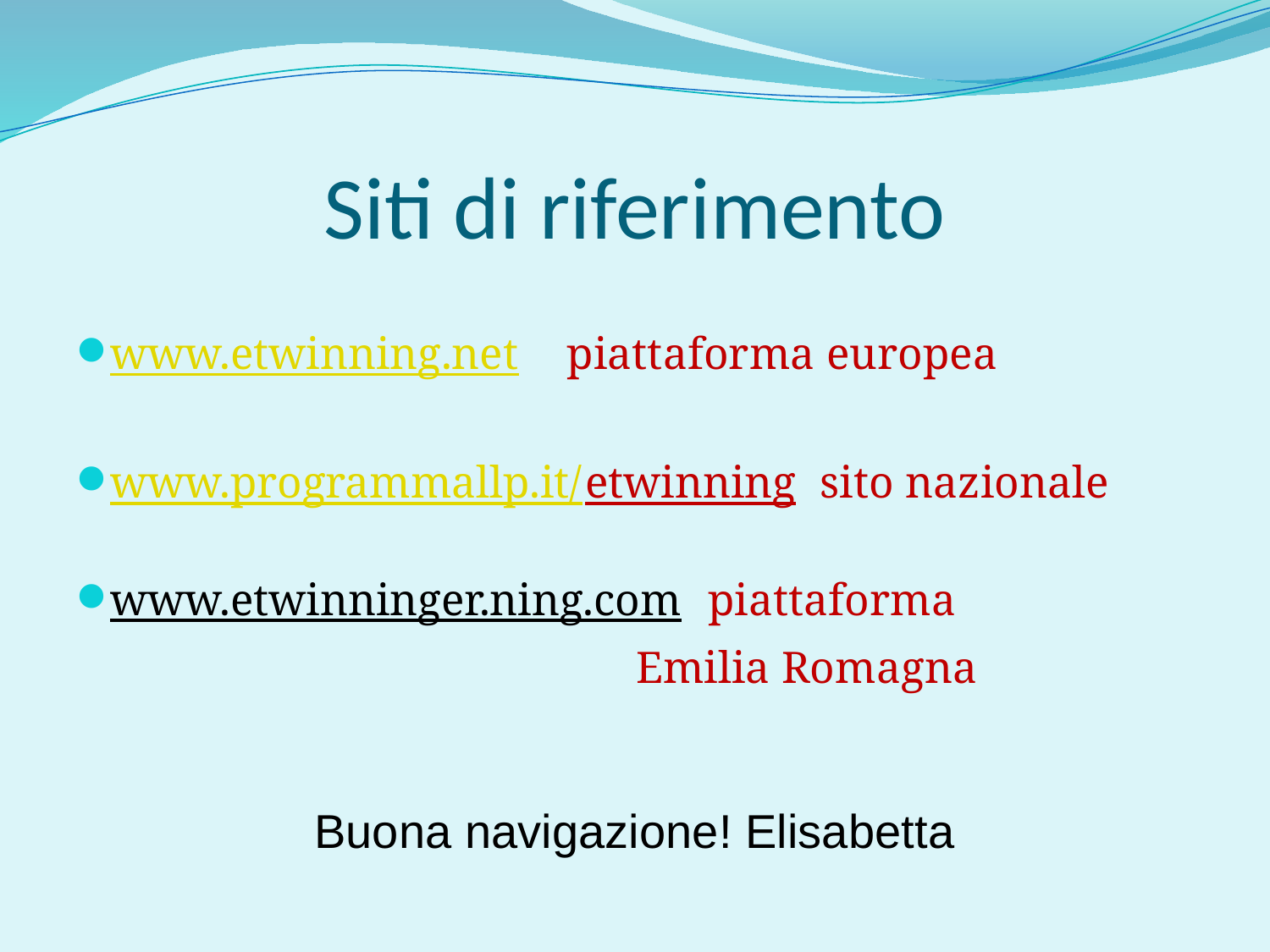

# Siti di riferimento

www.etwinning.net    piattaforma europea

www.programmallp.it/etwinning  sito nazionale

www.etwinninger.ning.com  piattaforma
                                                 Emilia Romagna

Buona navigazione! Elisabetta